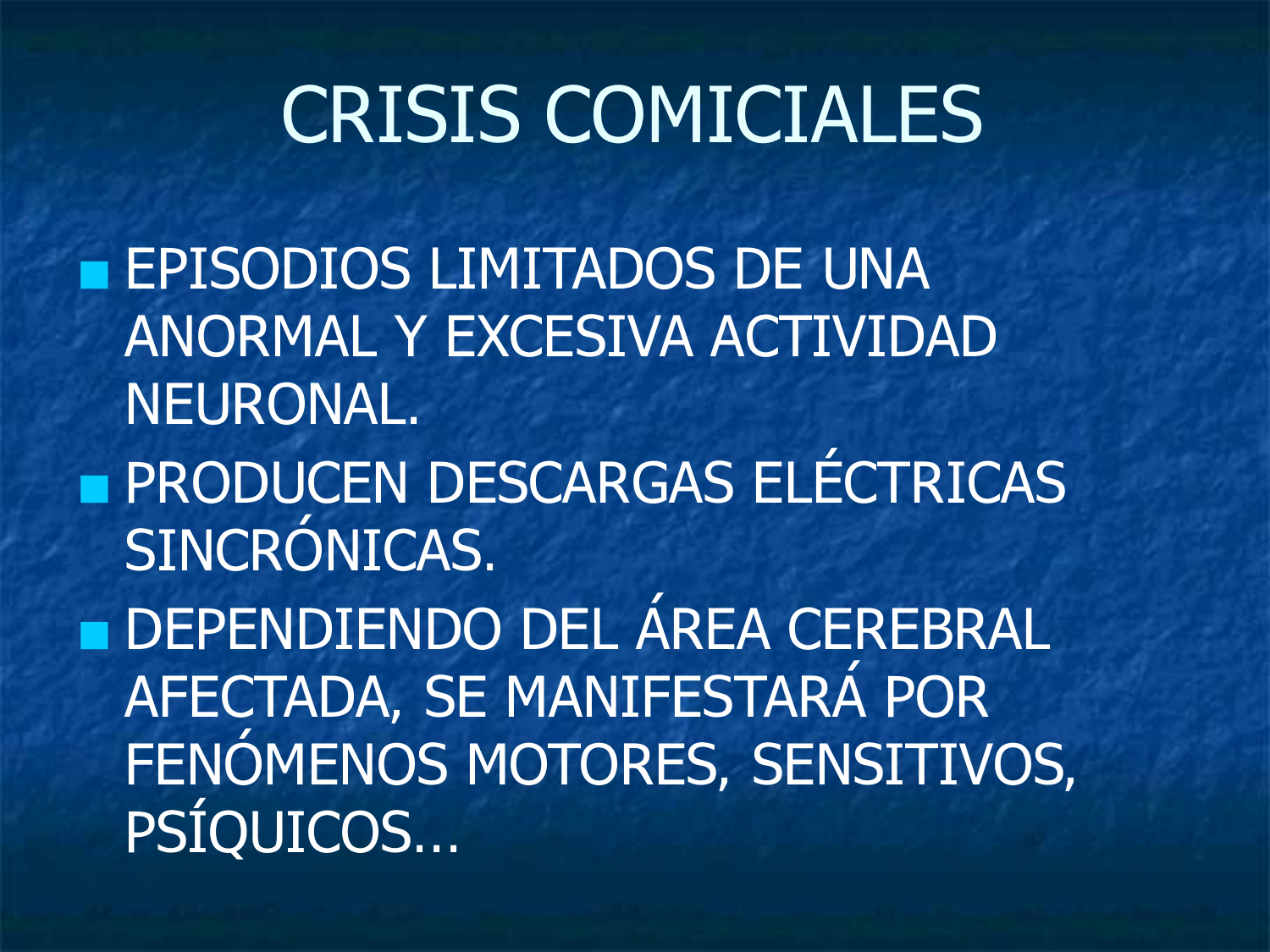

# CRISIS COMICIALES
EPISODIOS LIMITADOS DE UNA ANORMAL Y EXCESIVA ACTIVIDAD NEURONAL.
PRODUCEN DESCARGAS ELÉCTRICAS SINCRÓNICAS.
DEPENDIENDO DEL ÁREA CEREBRAL AFECTADA, SE MANIFESTARÁ POR FENÓMENOS MOTORES, SENSITIVOS, PSÍQUICOS...